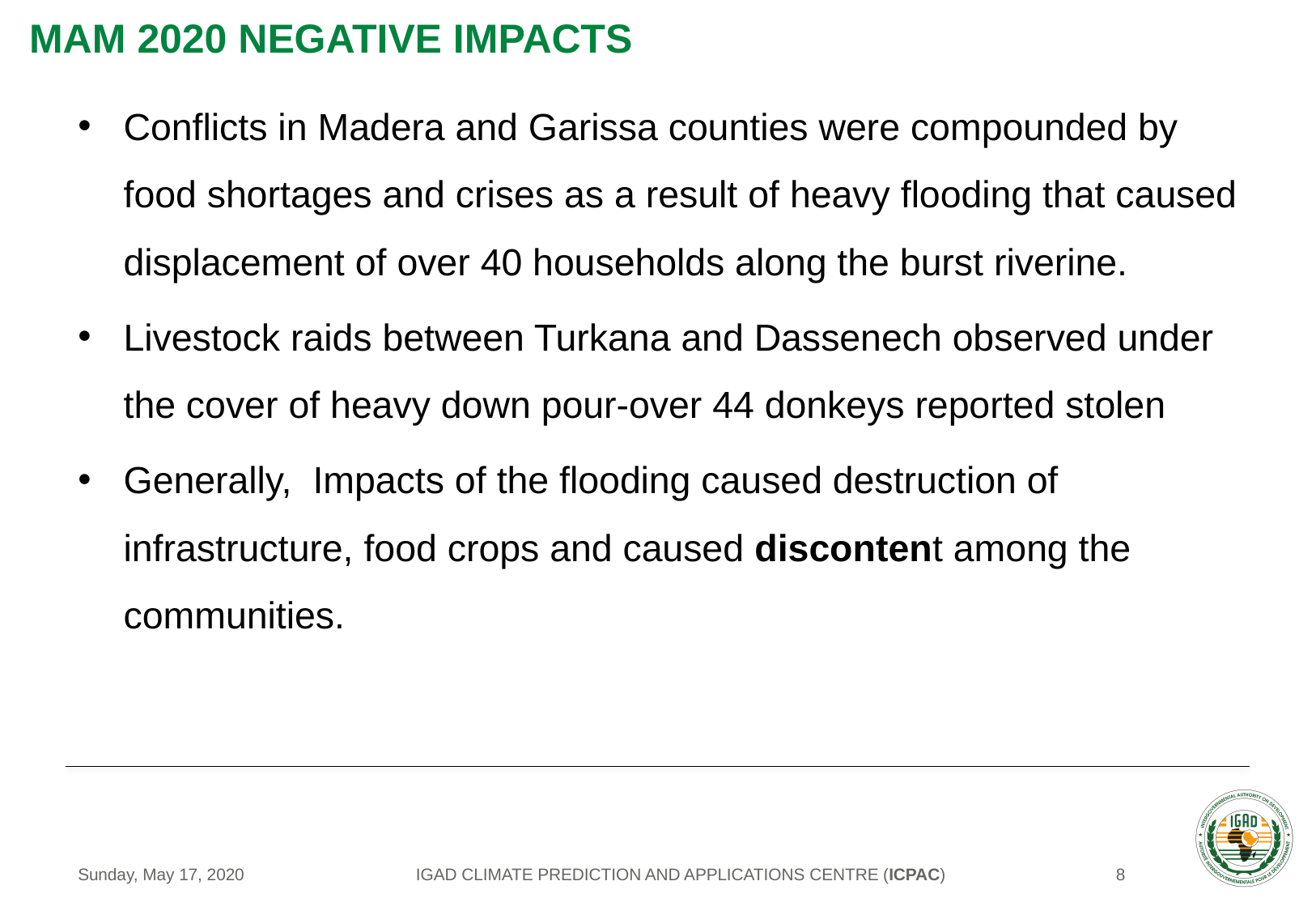

# MAM 2020 NEGATIVE IMPACTS
Conflicts in Madera and Garissa counties were compounded by food shortages and crises as a result of heavy flooding that caused displacement of over 40 households along the burst riverine.
Livestock raids between Turkana and Dassenech observed under the cover of heavy down pour-over 44 donkeys reported stolen
Generally,  Impacts of the flooding caused destruction of infrastructure, food crops and caused discontent among the communities.

IGAD CLIMATE PREDICTION AND APPLICATIONS CENTRE (ICPAC)
Sunday, May 17, 2020
8